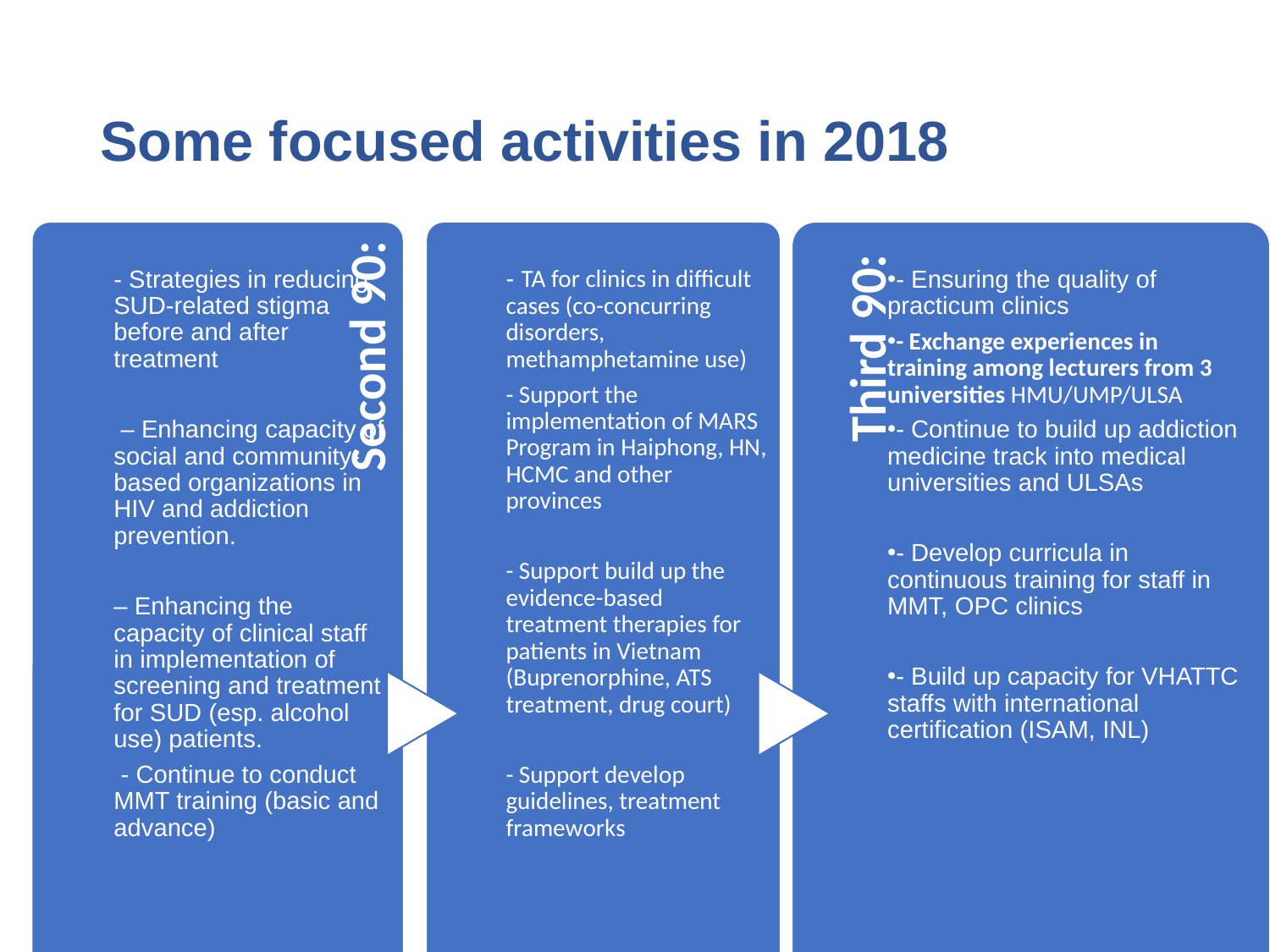

# Some focused activities in 2018
First 90:

- Strategies in reducing SUD-related stigma before and after treatment

 – Enhancing capacity of social and community-based organizations in HIV and addiction prevention.

– Enhancing the capacity of clinical staff in implementation of screening and treatment for SUD (esp. alcohol use) patients.
 - Continue to conduct MMT training (basic and advance)
Second 90:

- TA for clinics in difficult cases (co-concurring disorders, methamphetamine use)
- Support the implementation of MARS Program in Haiphong, HN, HCMC and other provinces

- Support build up the evidence-based treatment therapies for patients in Vietnam (Buprenorphine, ATS treatment, drug court)

- Support develop guidelines, treatment frameworks

Third 90:

- Ensuring the quality of practicum clinics
- Exchange experiences in training among lecturers from 3 universities HMU/UMP/ULSA
- Continue to build up addiction medicine track into medical universities and ULSAs

- Develop curricula in continuous training for staff in MMT, OPC clinics

- Build up capacity for VHATTC staffs with international certification (ISAM, INL)